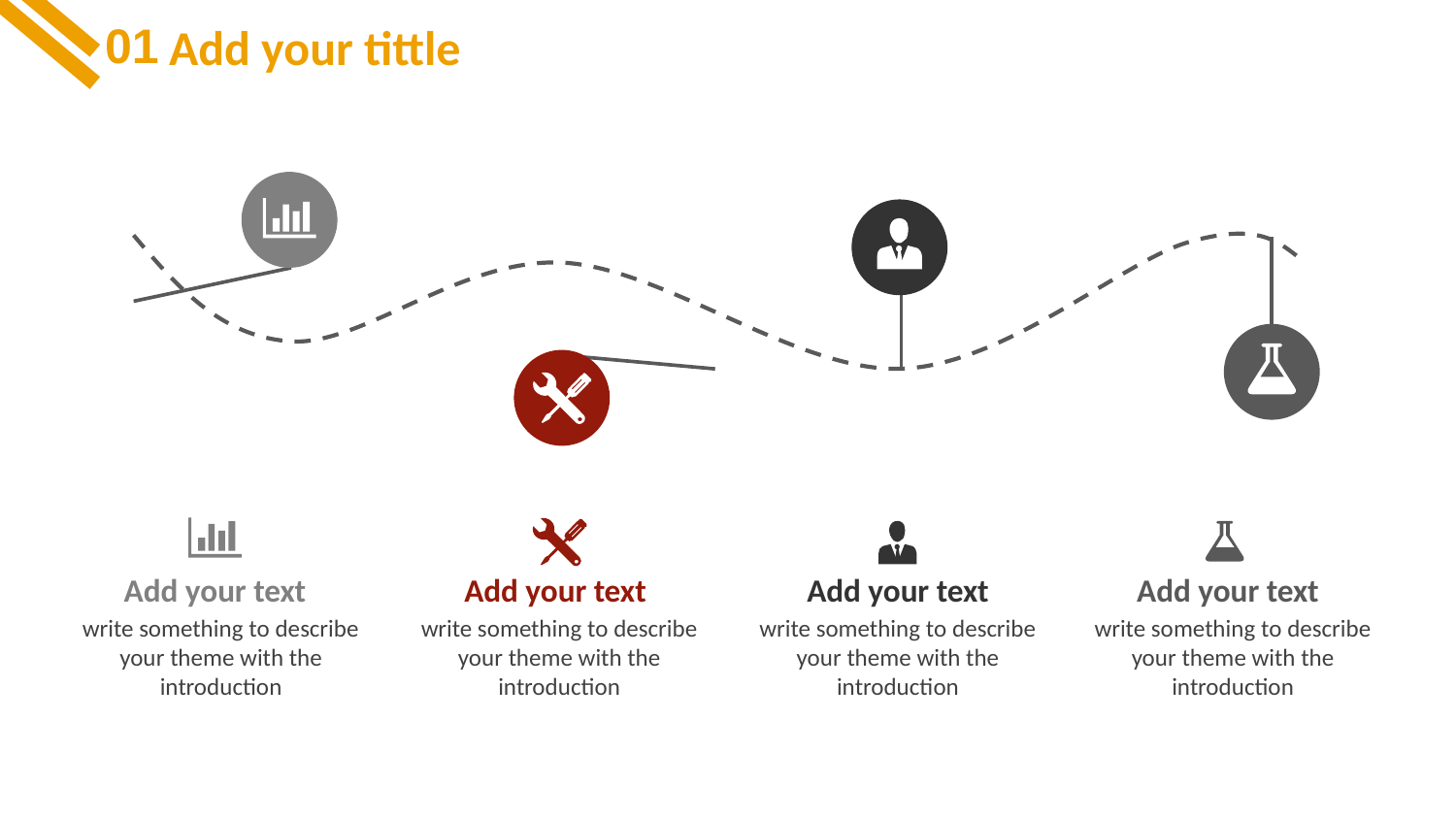

01
Add your tittle

Add your text
Add your text
Add your text
Add your text
write something to describe your theme with the introduction
write something to describe your theme with the introduction
write something to describe your theme with the introduction
write something to describe your theme with the introduction